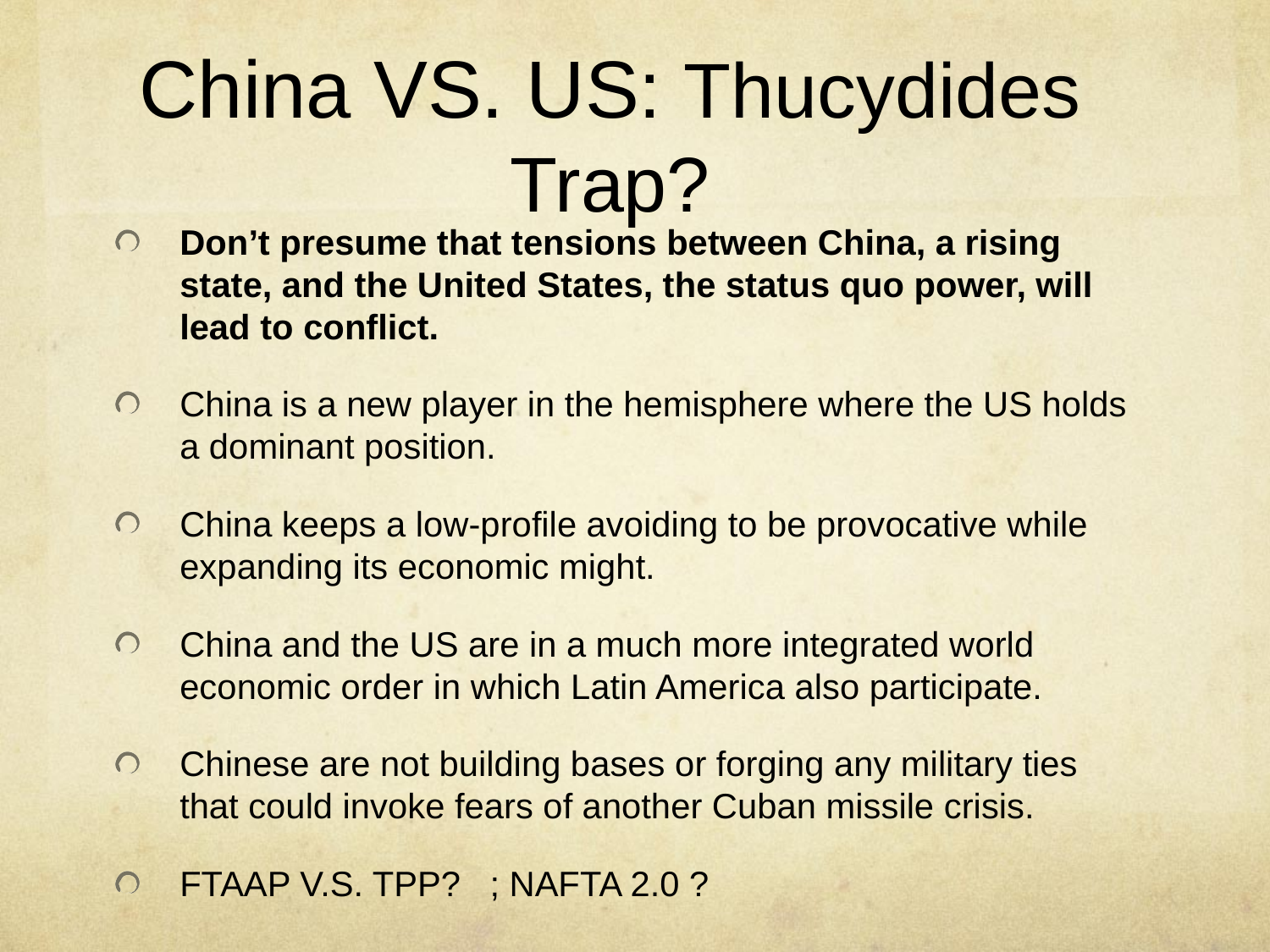

# China VS. US: Thucydides Trap?
Don’t presume that tensions between China, a rising state, and the United States, the status quo power, will lead to conflict.
China is a new player in the hemisphere where the US holds a dominant position.
China keeps a low-profile avoiding to be provocative while expanding its economic might.
China and the US are in a much more integrated world economic order in which Latin America also participate.
Chinese are not building bases or forging any military ties that could invoke fears of another Cuban missile crisis.
FTAAP V.S. TPP?   ; NAFTA 2.0 ?